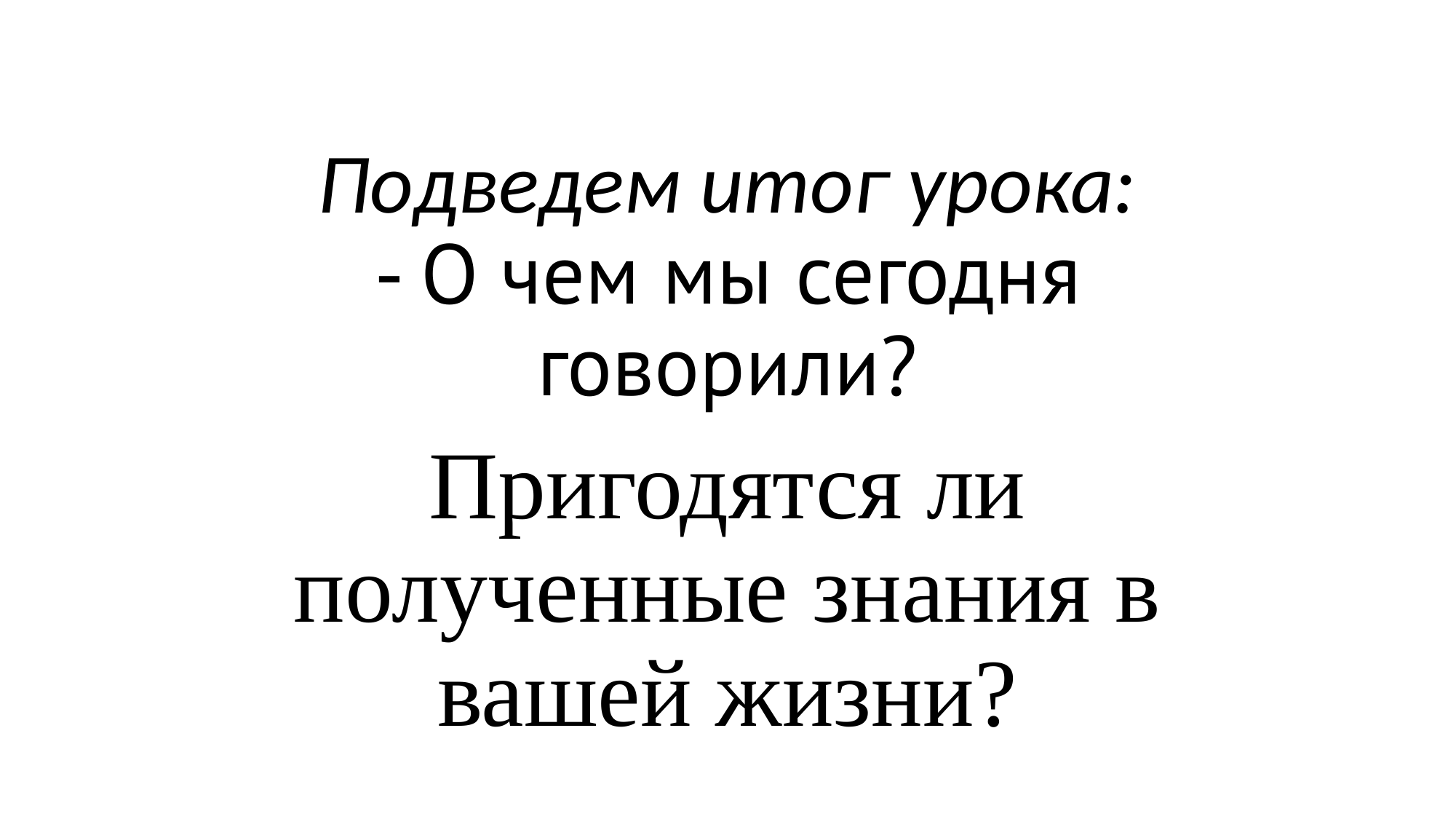

# Подведем итог урока: - О чем мы сегодня говорили?
Пригодятся ли полученные знания в вашей жизни?